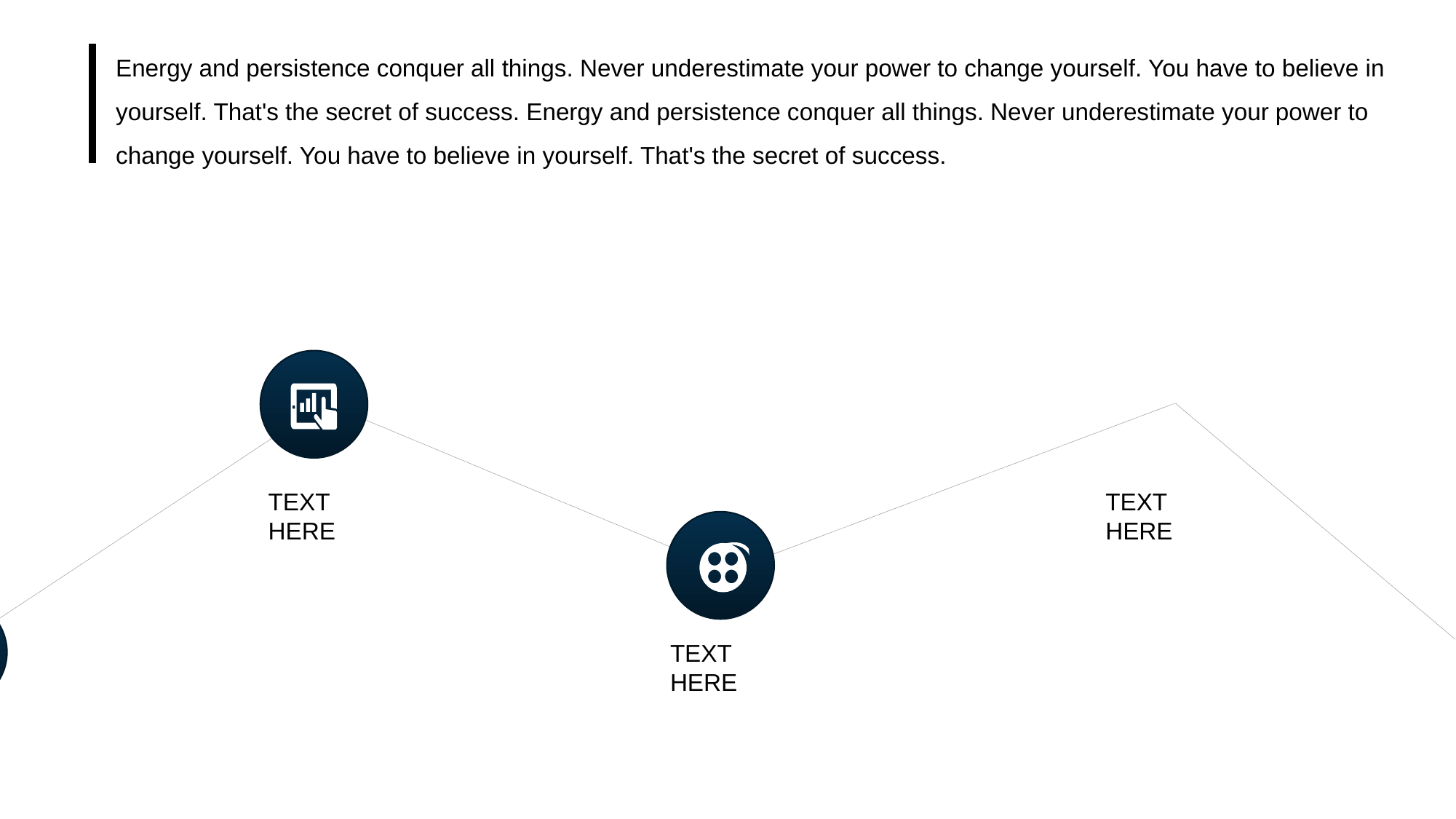

Energy and persistence conquer all things. Never underestimate your power to change yourself. You have to believe in yourself. That's the secret of success. Energy and persistence conquer all things. Never underestimate your power to change yourself. You have to believe in yourself. That's the secret of success.

TEXT HERE
TEXT HERE

TEXT HERE